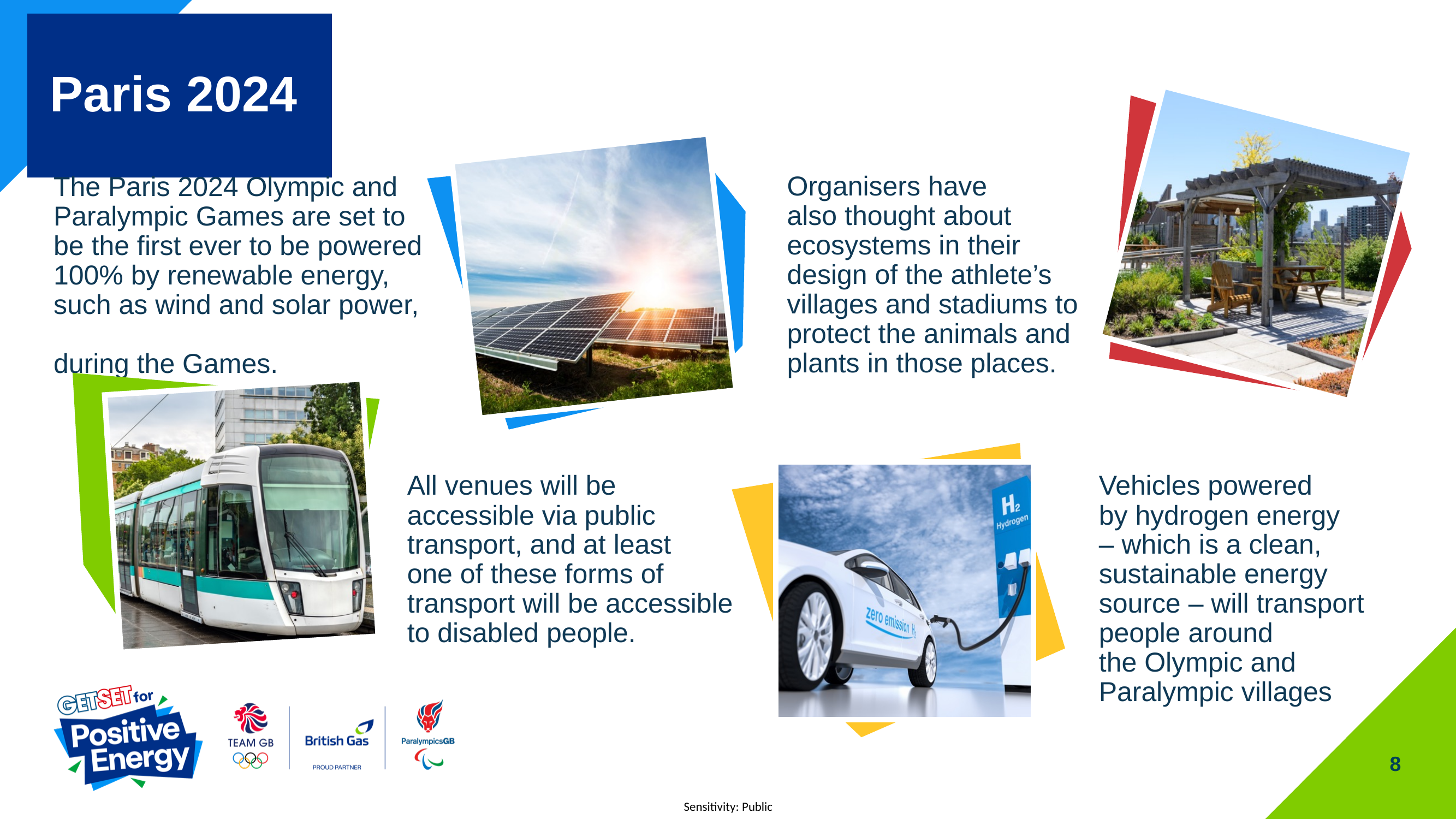

# Paris 2024

Organisers have
also thought about ecosystems in their design of the athlete’s villages and stadiums to protect the animals and plants in those places.
The Paris 2024 Olympic and Paralympic Games are set to be the first ever to be powered 100% by renewable energy, such as wind and solar power,
during the Games.

All venues will be accessible via public transport, and at least
one of these forms of transport will be accessible to disabled people.
Vehicles powered
by hydrogen energy
– which is a clean, sustainable energy source – will transport people around
the Olympic and Paralympic villages
8